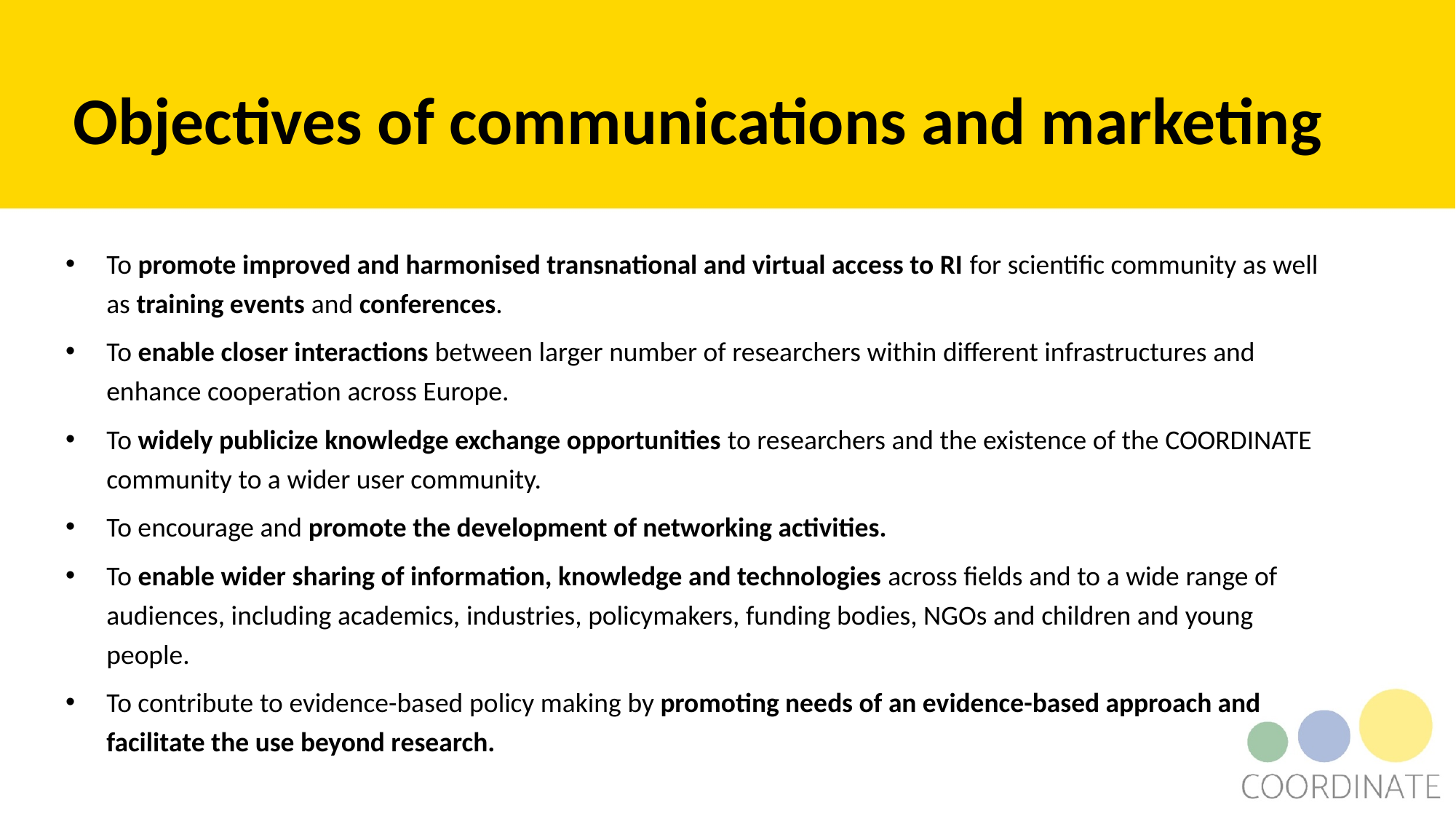

# Objectives of communications and marketing
To promote improved and harmonised transnational and virtual access to RI for scientific community as well as training events and conferences.
To enable closer interactions between larger number of researchers within different infrastructures and enhance cooperation across Europe.
To widely publicize knowledge exchange opportunities to researchers and the existence of the COORDINATE community to a wider user community.
To encourage and promote the development of networking activities.
To enable wider sharing of information, knowledge and technologies across fields and to a wide range of audiences, including academics, industries, policymakers, funding bodies, NGOs and children and young people.
To contribute to evidence-based policy making by promoting needs of an evidence-based approach and facilitate the use beyond research.